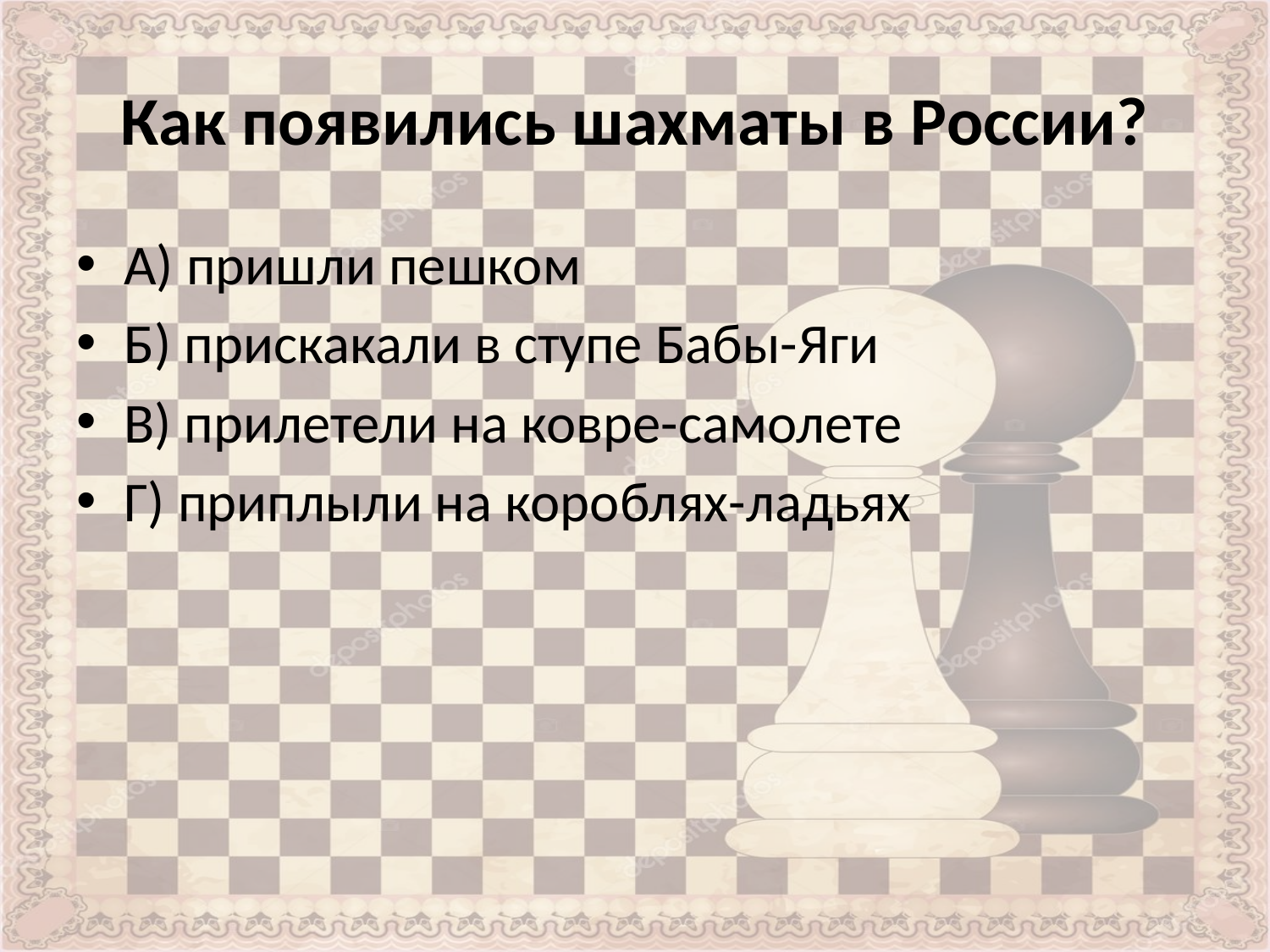

# Как появились шахматы в России?
А) пришли пешком
Б) прискакали в ступе Бабы-Яги
В) прилетели на ковре-самолете
Г) приплыли на короблях-ладьях